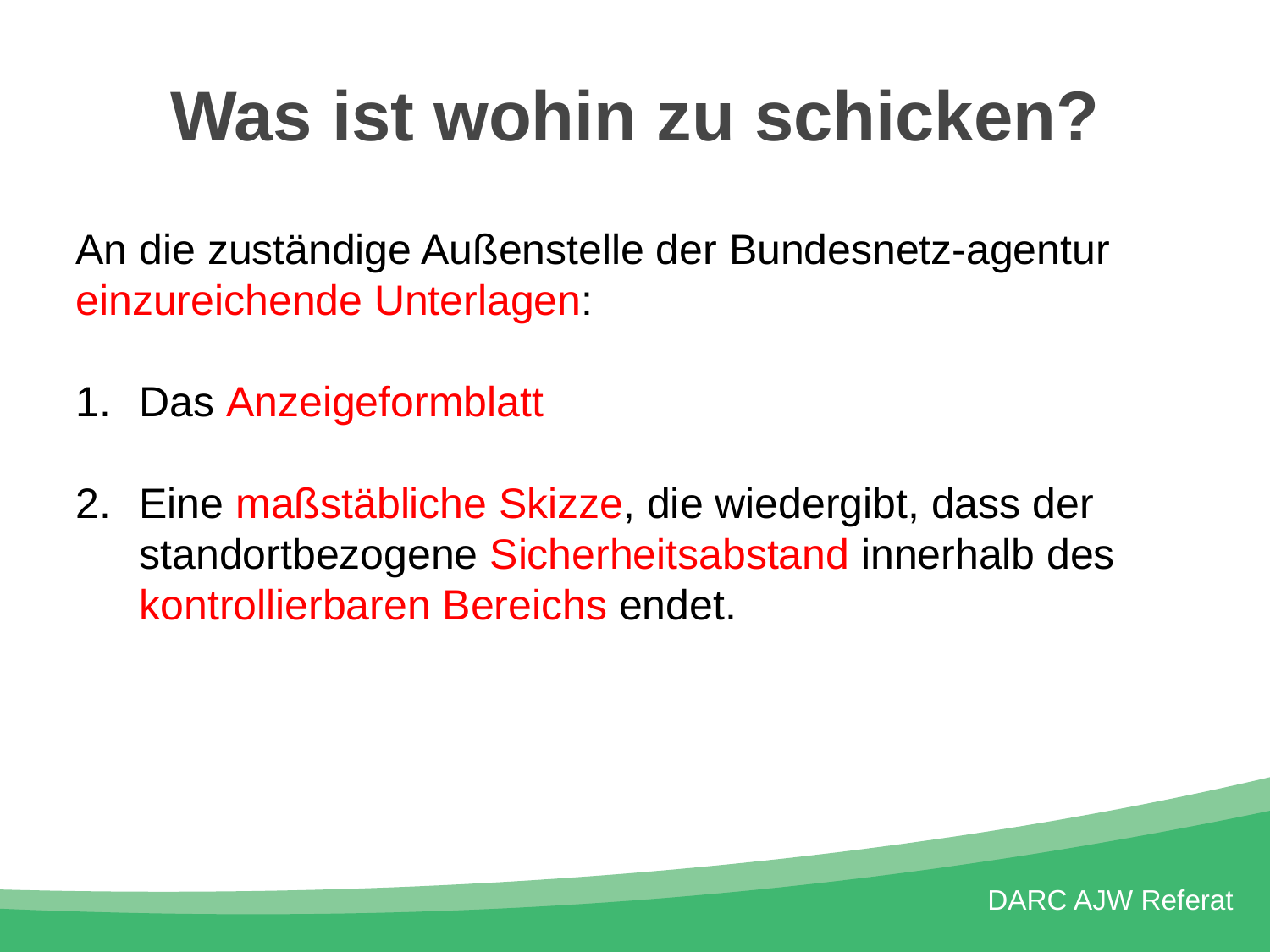

# Was ist wohin zu schicken?

An die zuständige Außenstelle der Bundesnetz-agentur einzureichende Unterlagen:

Das Anzeigeformblatt

Eine maßstäbliche Skizze, die wiedergibt, dass der standortbezogene Sicherheitsabstand innerhalb des kontrollierbaren Bereichs endet.